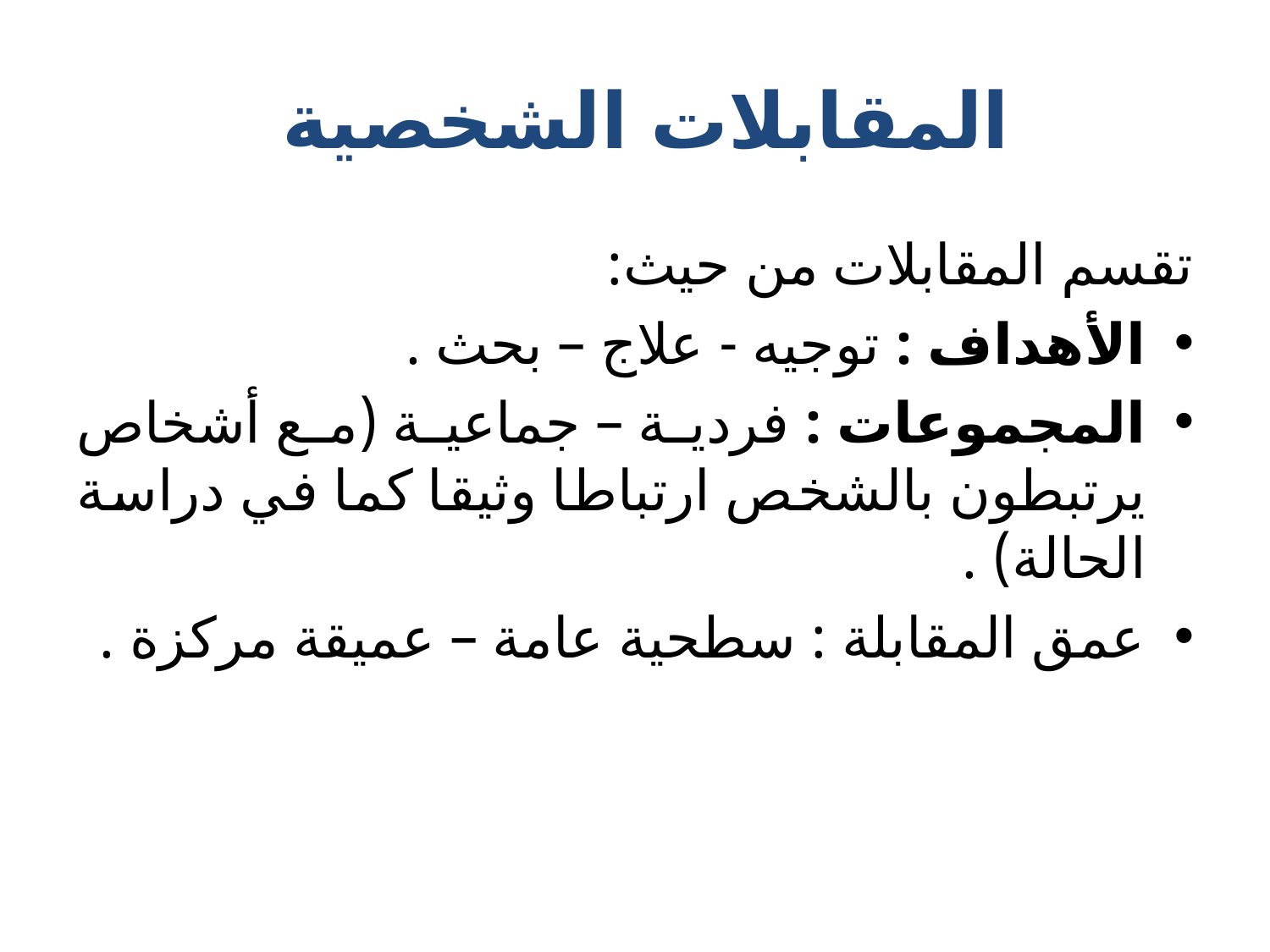

# المقابلات الشخصية
تقسم المقابلات من حيث:
الأهداف : توجيه - علاج – بحث .
المجموعات : فردية – جماعية (مع أشخاص يرتبطون بالشخص ارتباطا وثيقا كما في دراسة الحالة) .
عمق المقابلة : سطحية عامة – عميقة مركزة .